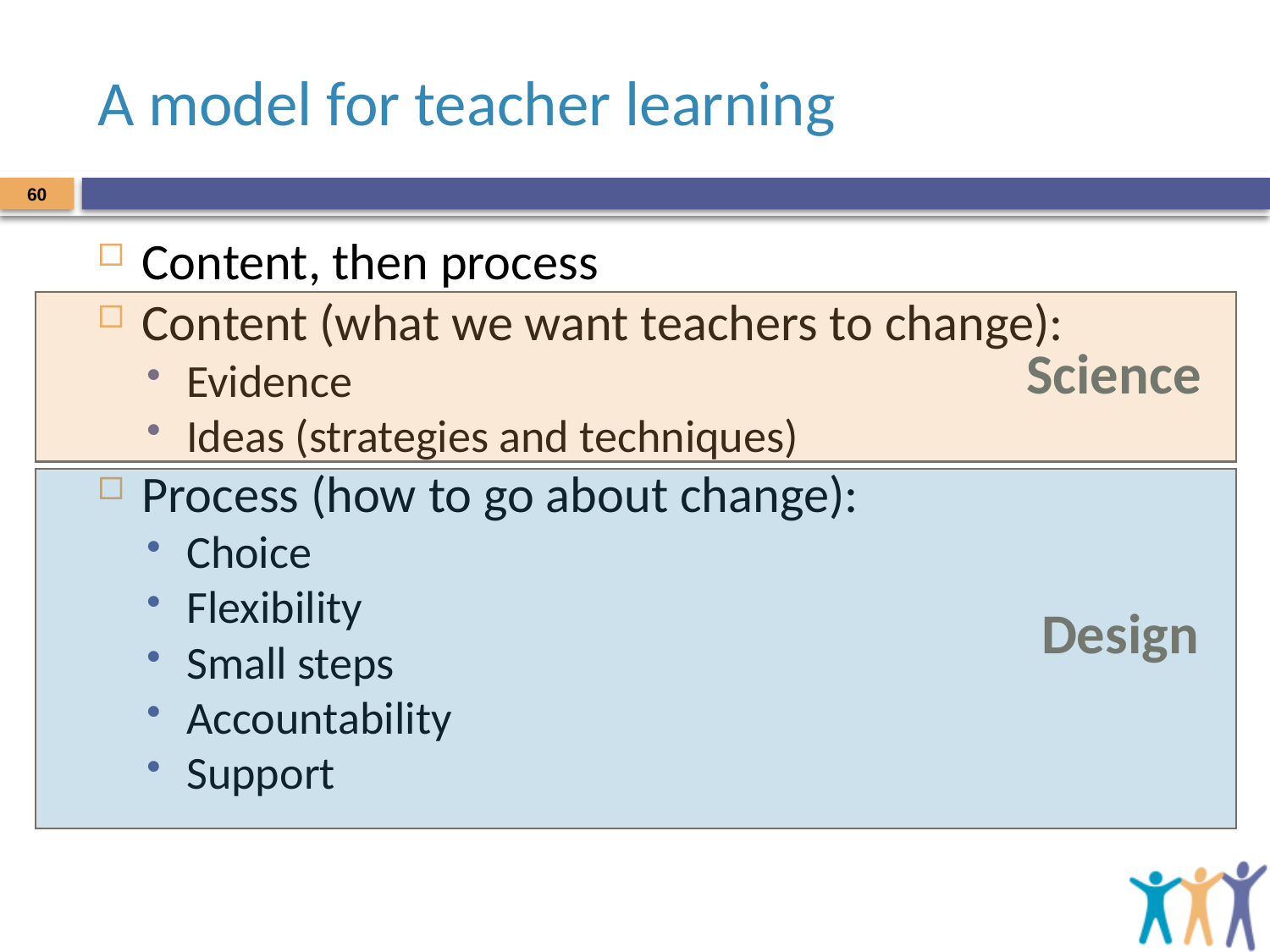

# A model for teacher learning
60
Content, then process
Content (what we want teachers to change):
Evidence
Ideas (strategies and techniques)
Process (how to go about change):
Choice
Flexibility
Small steps
Accountability
Support

Science

Design